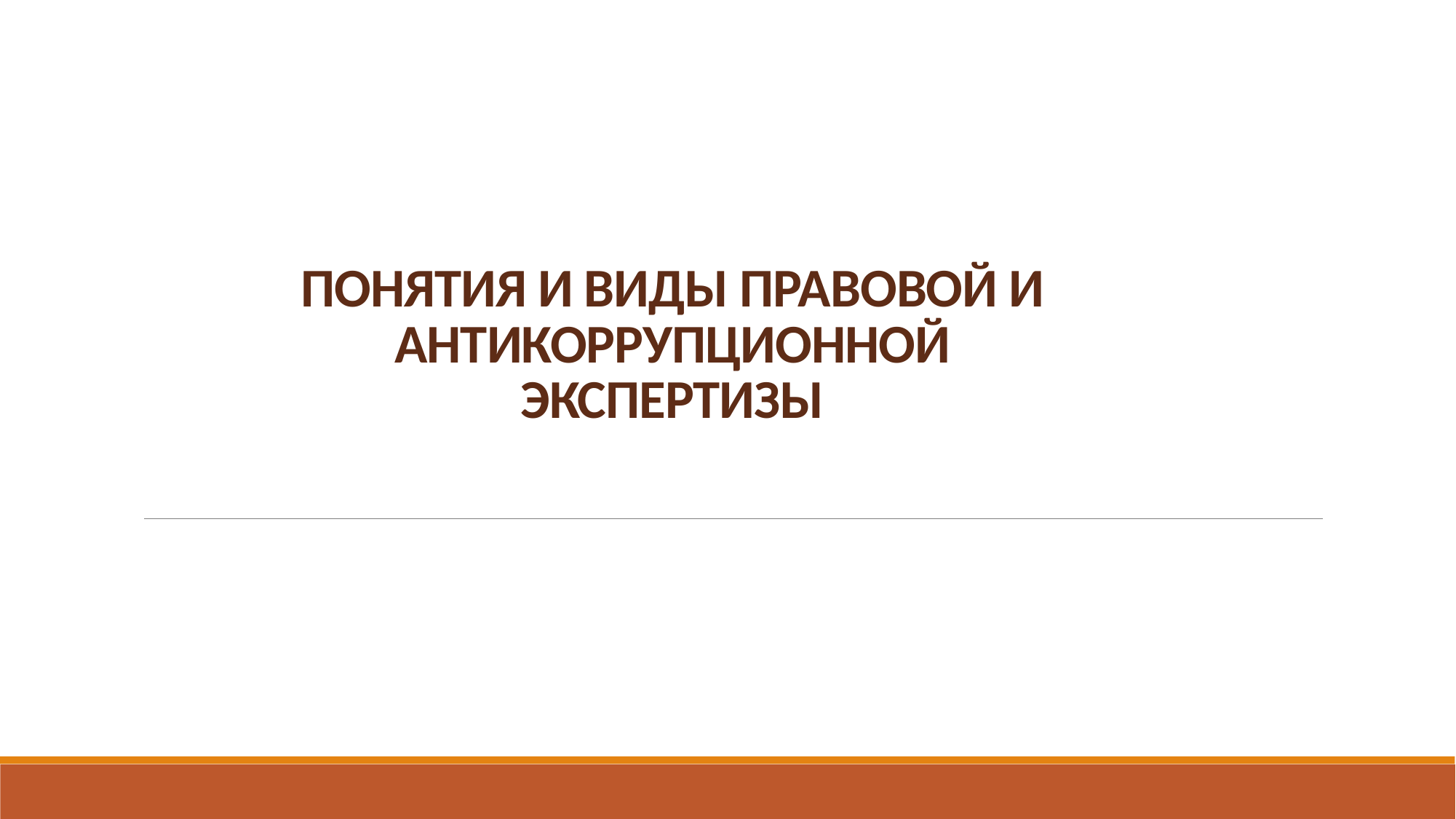

# ПОНЯТИЯ И ВИДЫ ПРАВОВОЙ И АНТИКОРРУПЦИОННОЙ ЭКСПЕРТИЗЫ